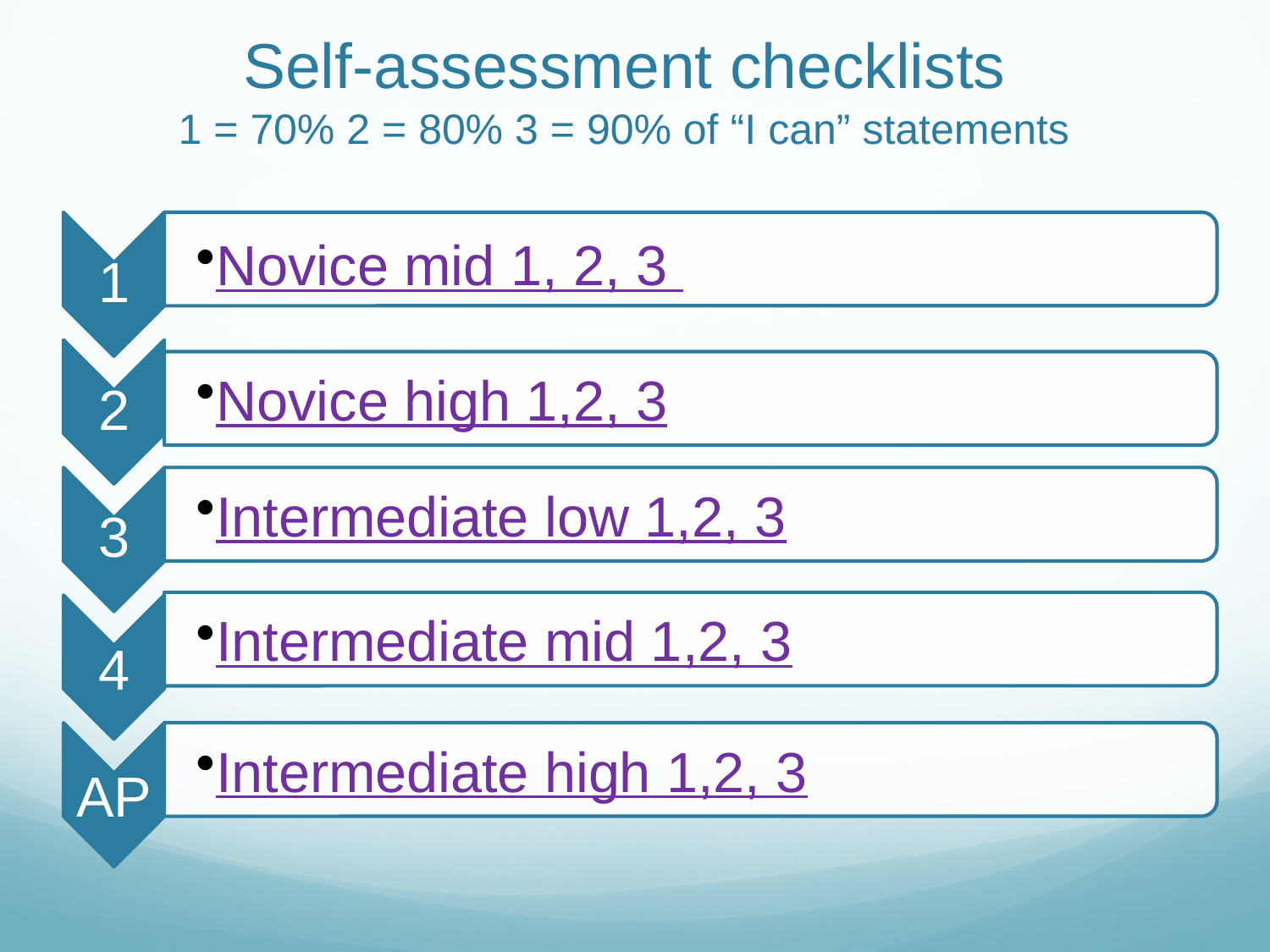

# Self-assessment checklists 1 = 70% 2 = 80% 3 = 90% of “I can” statements

1

Novice mid 1, 2, 3

2

Novice high 1,2, 3

3
Intermediate low 1,2, 3
4
Intermediate mid 1,2, 3
AP
Intermediate high 1,2, 3